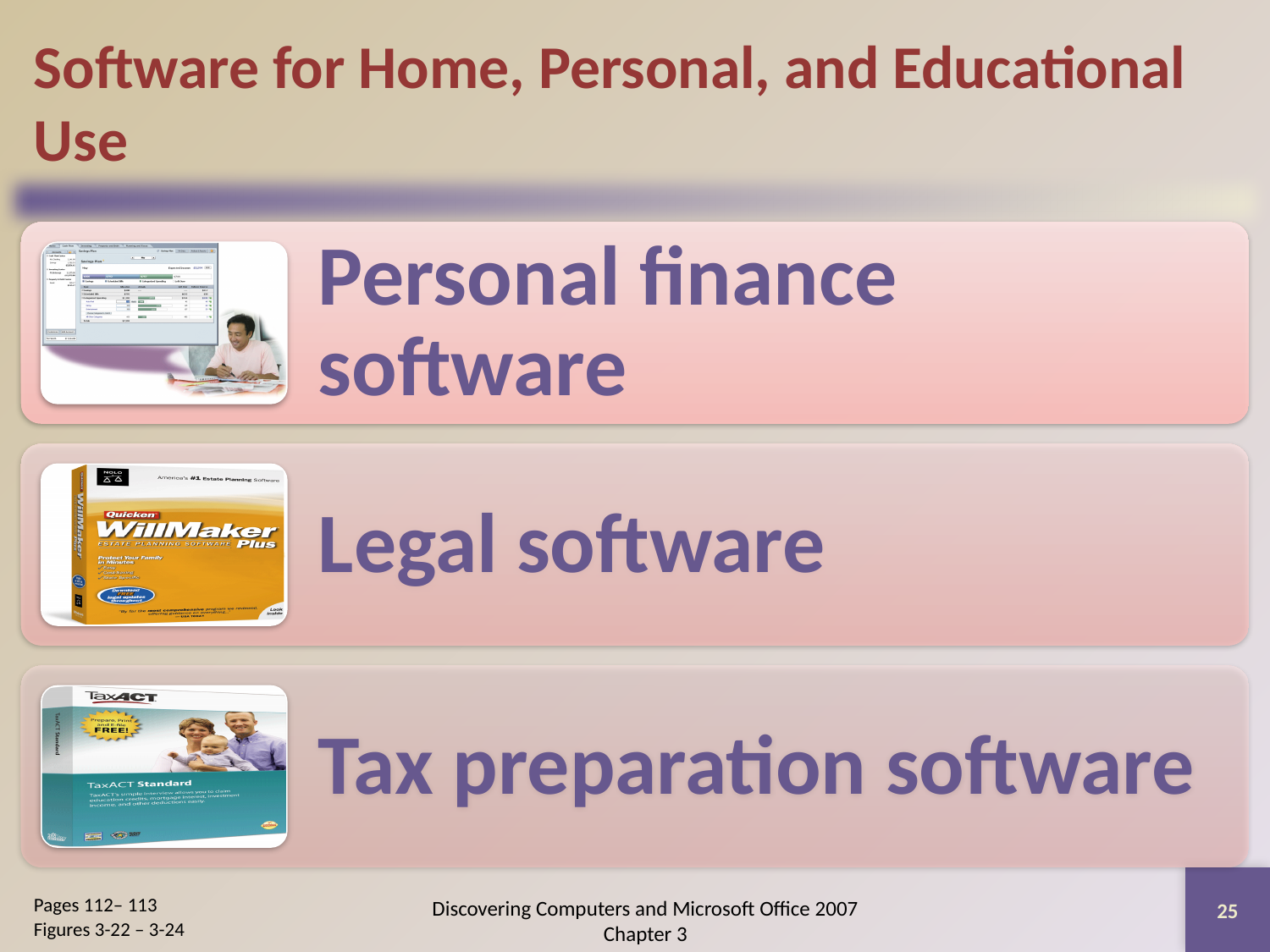

# Software for Home, Personal, and Educational Use
Personal finance software
Legal software
Tax preparation software
25
Pages 112– 113
Figures 3-22 – 3-24
Discovering Computers and Microsoft Office 2007
Chapter 3